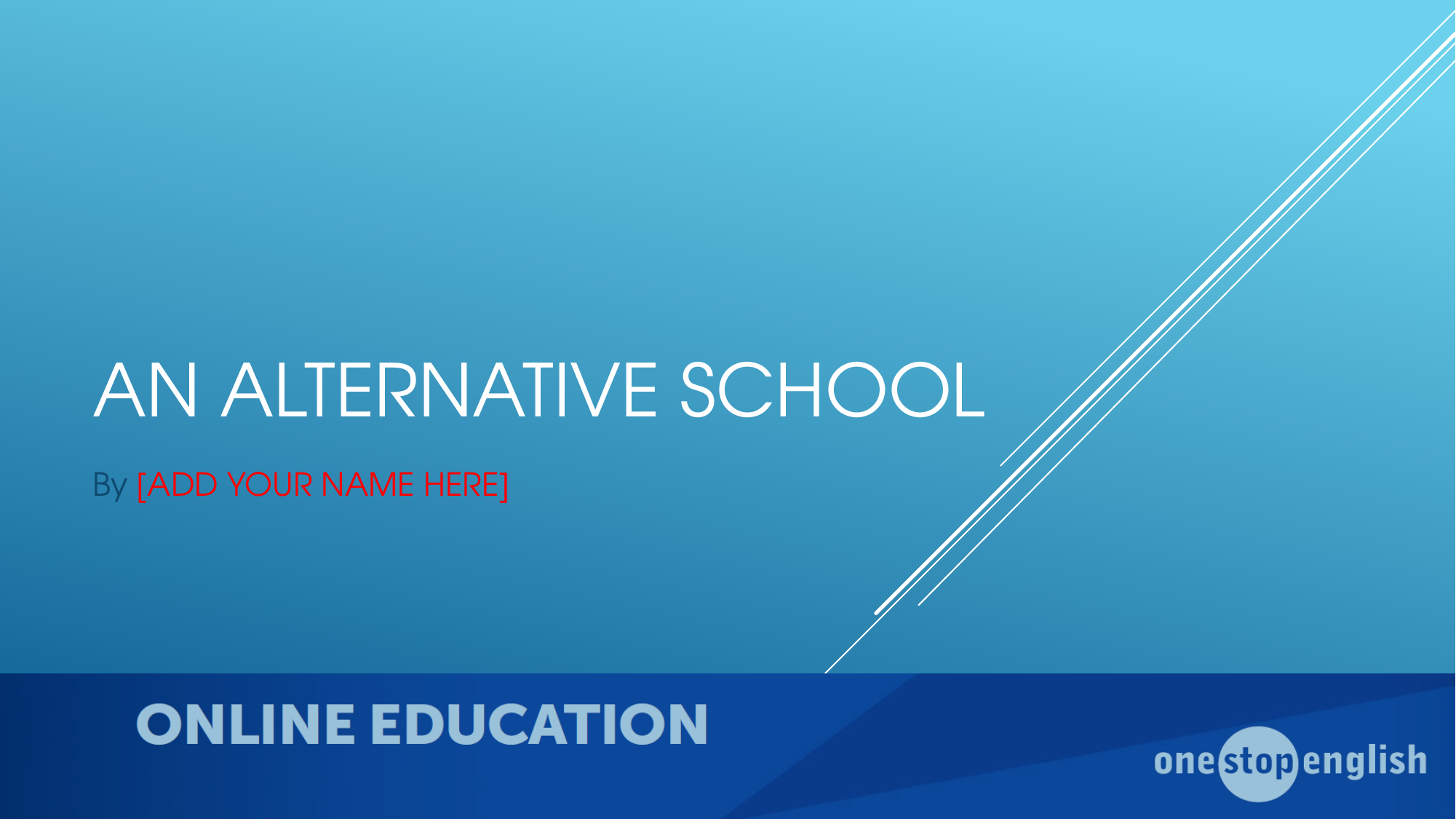

# An Alternative School
By [ADD YOUR NAME HERE]